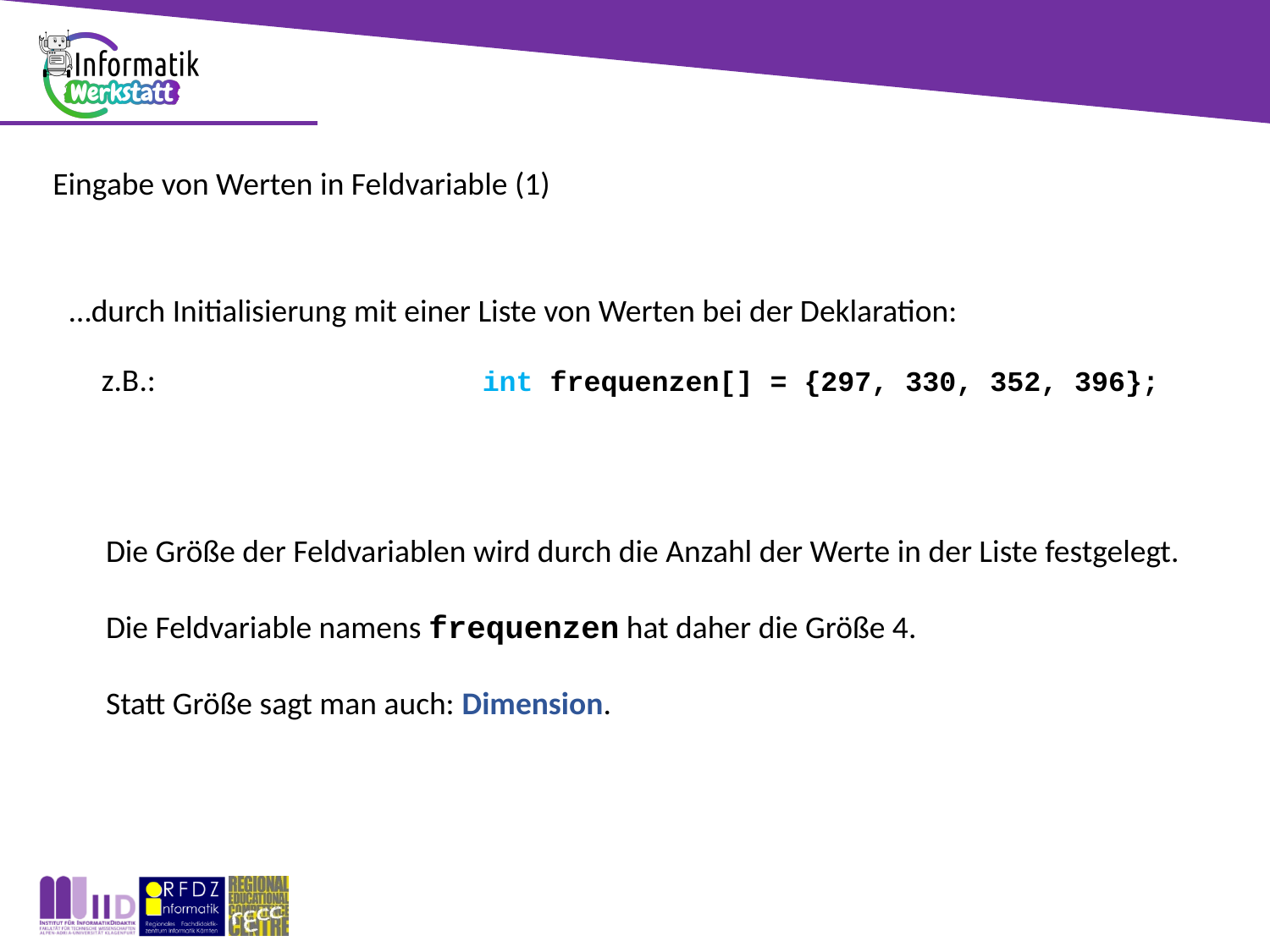

Eingabe von Werten in Feldvariable (1)
…durch Initialisierung mit einer Liste von Werten bei der Deklaration:
z.B.:			int frequenzen[] = {297, 330, 352, 396};
Die Größe der Feldvariablen wird durch die Anzahl der Werte in der Liste festgelegt.

Die Feldvariable namens frequenzen hat daher die Größe 4.

Statt Größe sagt man auch: Dimension.